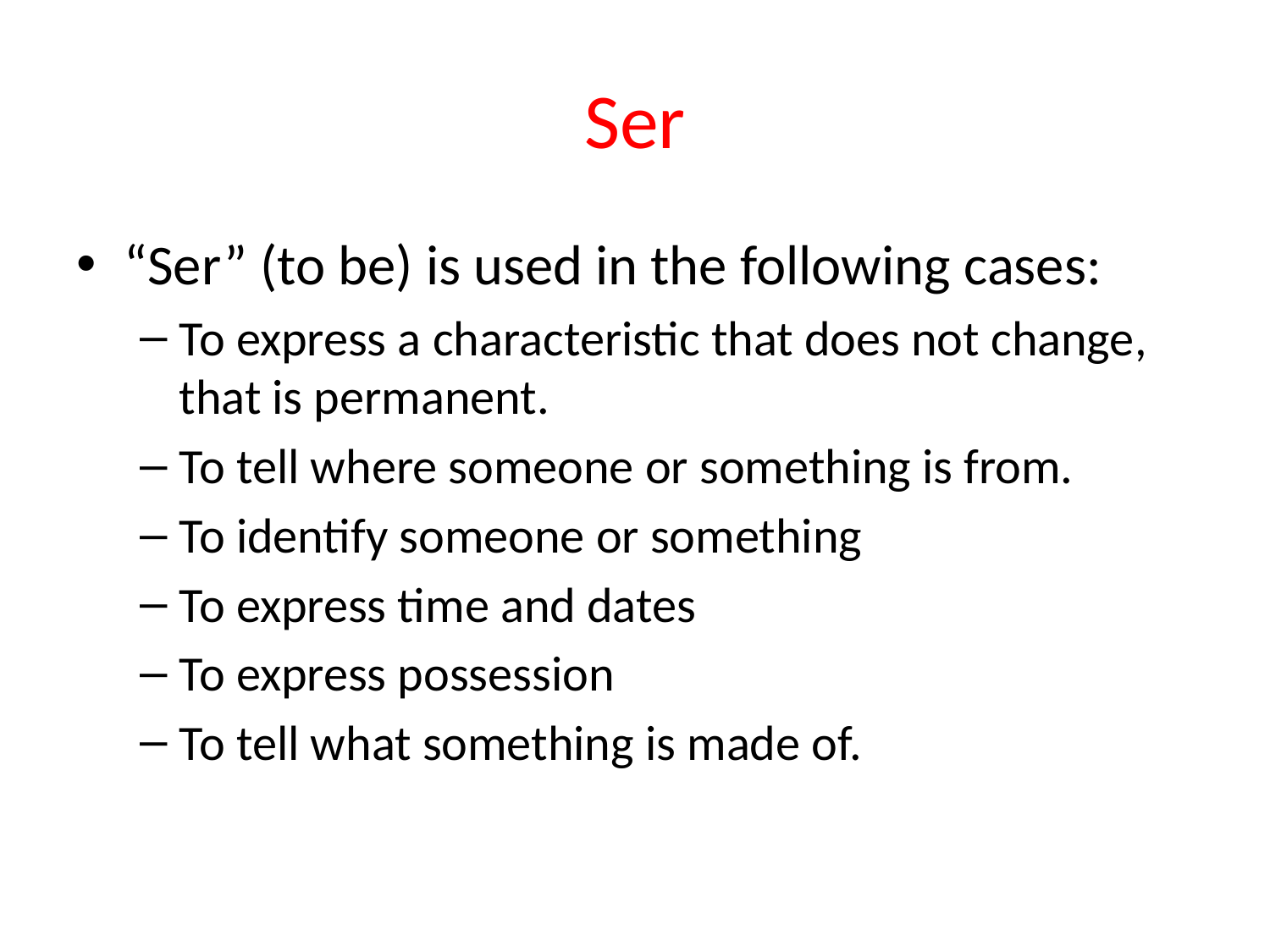

# Ser
“Ser” (to be) is used in the following cases:
To express a characteristic that does not change, that is permanent.
To tell where someone or something is from.
To identify someone or something
To express time and dates
To express possession
To tell what something is made of.